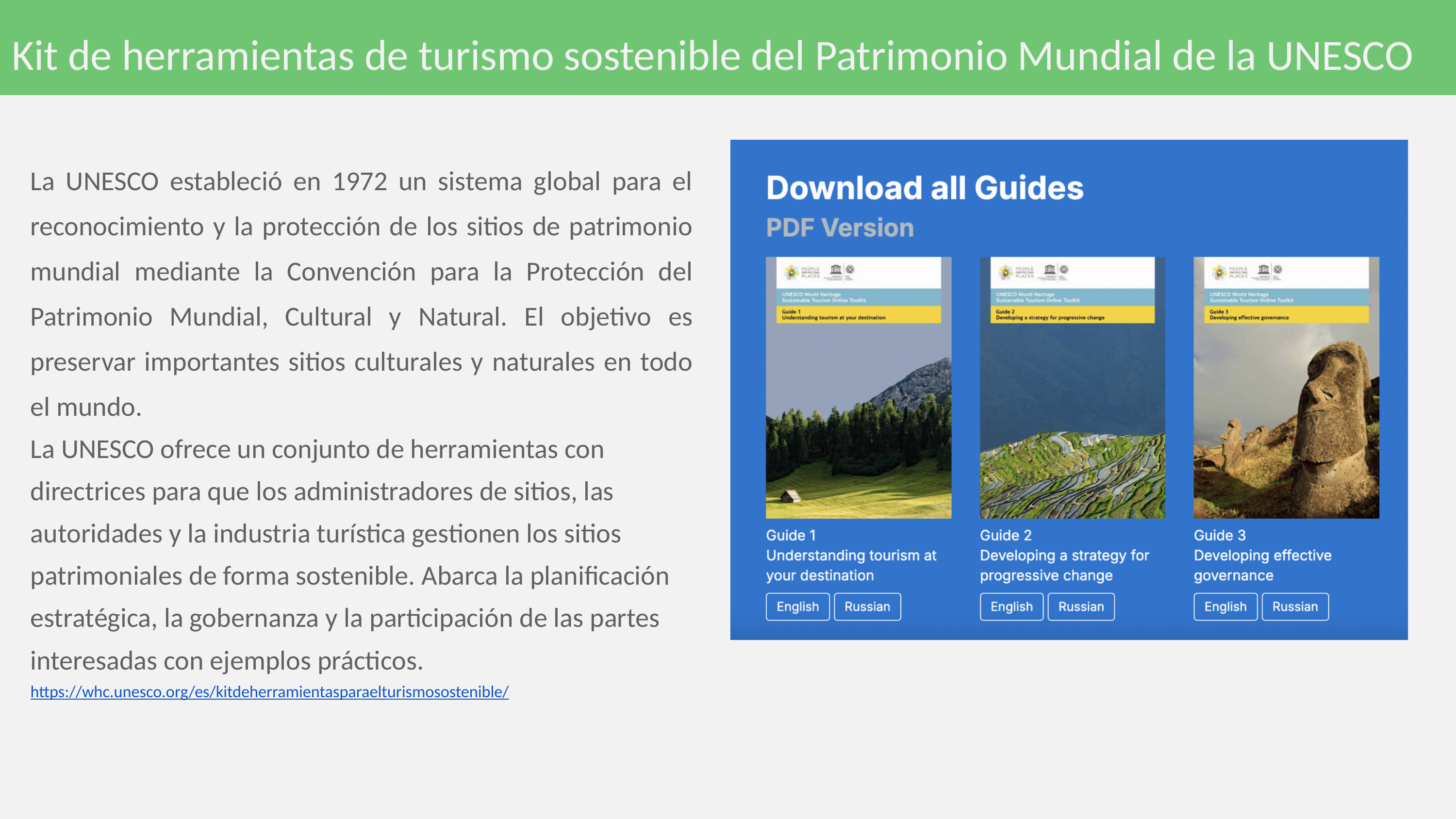

Kit de herramientas de turismo sostenible del Patrimonio Mundial de la UNESCO

La UNESCO estableció en 1972 un sistema global para el reconocimiento y la protección de los sitios de patrimonio mundial mediante la Convención para la Protección del Patrimonio Mundial, Cultural y Natural. El objetivo es preservar importantes sitios culturales y naturales en todo el mundo.
La UNESCO ofrece un conjunto de herramientas con directrices para que los administradores de sitios, las autoridades y la industria turística gestionen los sitios patrimoniales de forma sostenible. Abarca la planificación estratégica, la gobernanza y la participación de las partes interesadas con ejemplos prácticos.
https://whc.unesco.org/es/kitdeherramientasparaelturismosostenible/